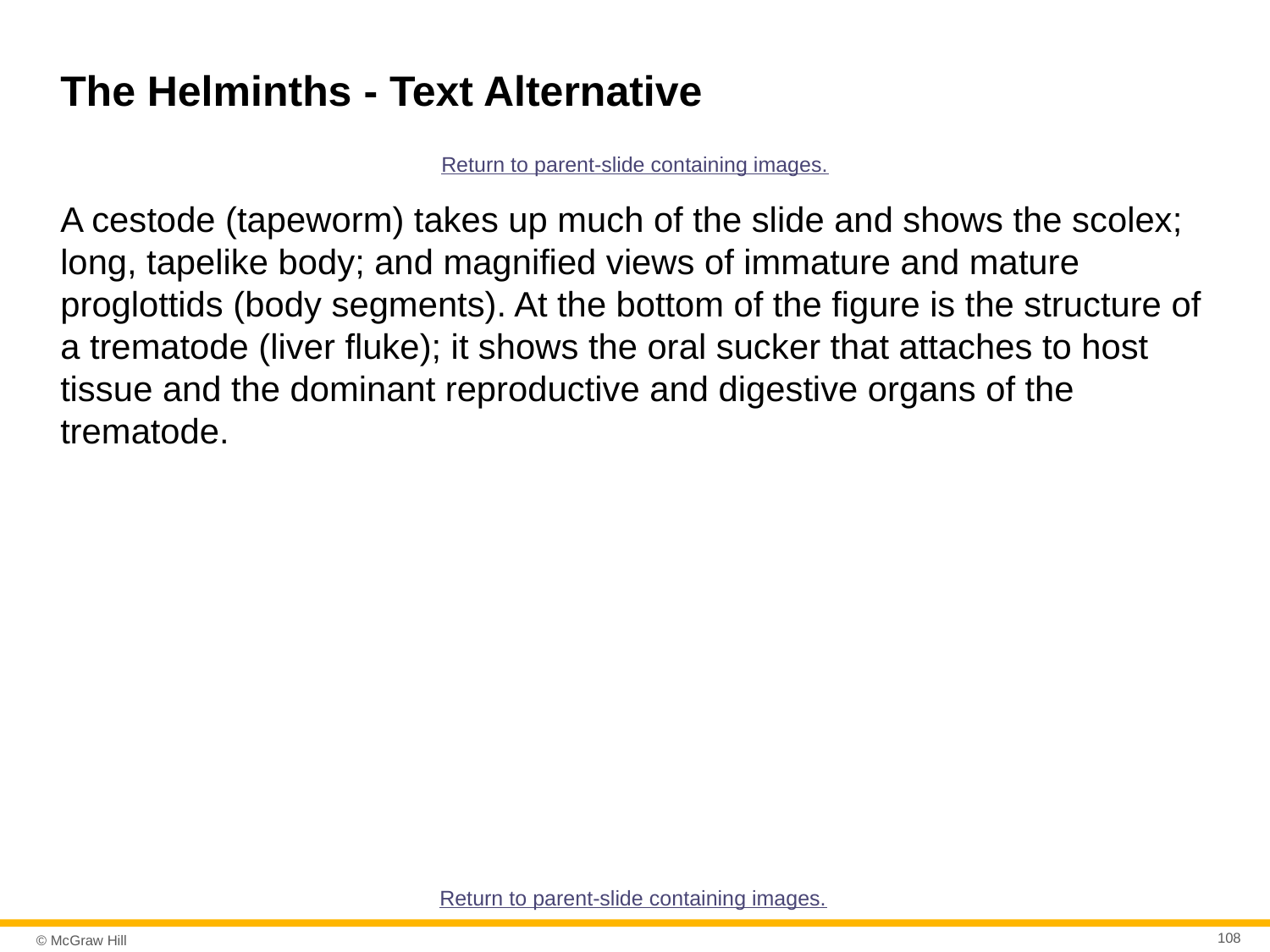

# The Helminths - Text Alternative
Return to parent-slide containing images.
A cestode (tapeworm) takes up much of the slide and shows the scolex; long, tapelike body; and magnified views of immature and mature proglottids (body segments). At the bottom of the figure is the structure of a trematode (liver fluke); it shows the oral sucker that attaches to host tissue and the dominant reproductive and digestive organs of the trematode.
Return to parent-slide containing images.